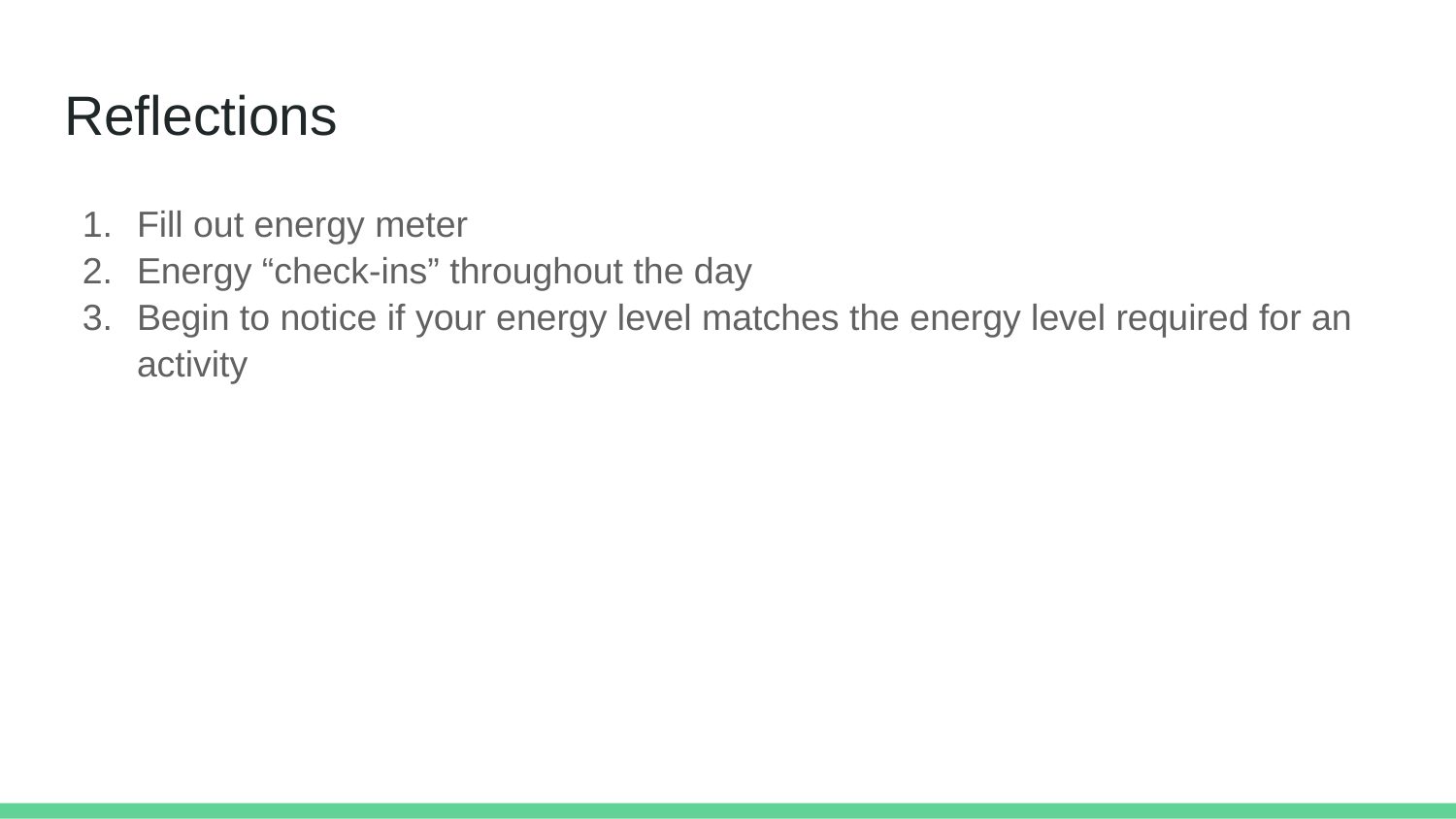

# Reflections
Fill out energy meter
Energy “check-ins” throughout the day
Begin to notice if your energy level matches the energy level required for an activity